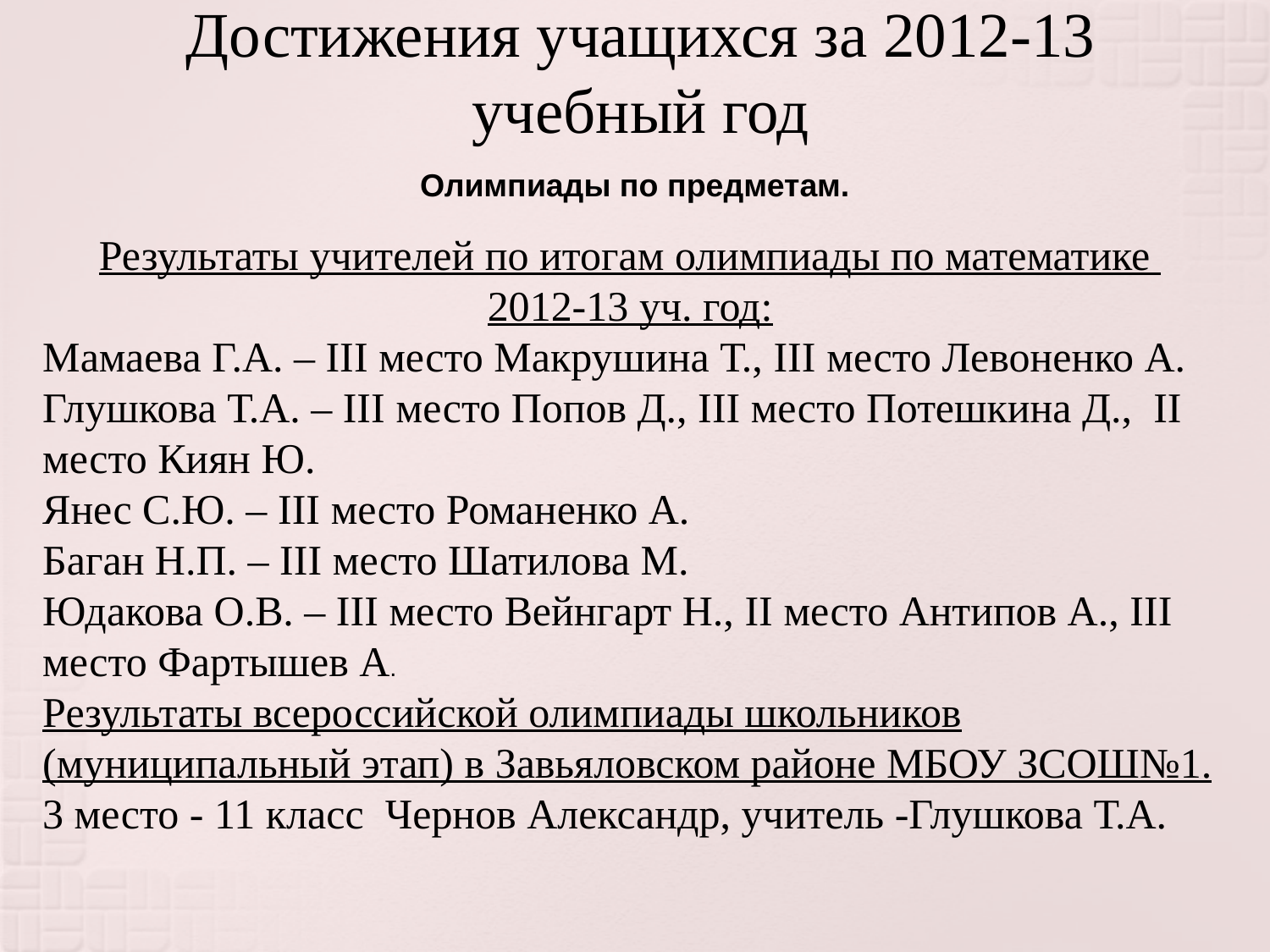

# Достижения учащихся за 2012-13 учебный год
Олимпиады по предметам.
Результаты учителей по итогам олимпиады по математике
2012-13 уч. год:
Мамаева Г.А. – III место Макрушина Т., III место Левоненко А.
Глушкова Т.А. – III место Попов Д., III место Потешкина Д.,  II место Киян Ю.
Янес С.Ю. – III место Романенко А.
Баган Н.П. – III место Шатилова М.
Юдакова О.В. – III место Вейнгарт Н., II место Антипов А., III место Фартышев А.
Результаты всероссийской олимпиады школьников (муниципальный этап) в Завьяловском районе МБОУ ЗСОШ№1.
3 место - 11 класс  Чернов Александр, учитель -Глушкова Т.А.